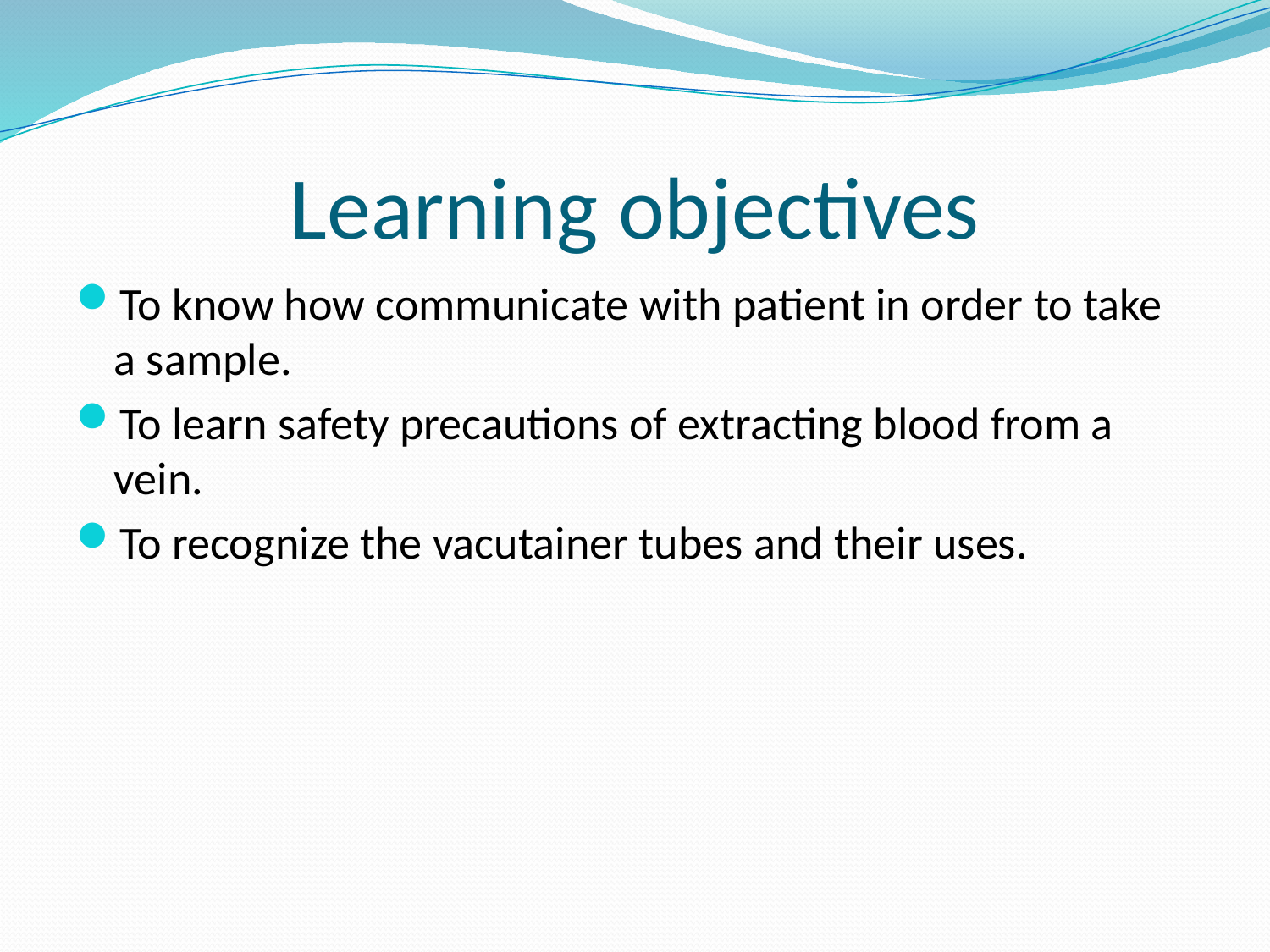

# Learning objectives
To know how communicate with patient in order to take a sample.
To learn safety precautions of extracting blood from a vein.
To recognize the vacutainer tubes and their uses.